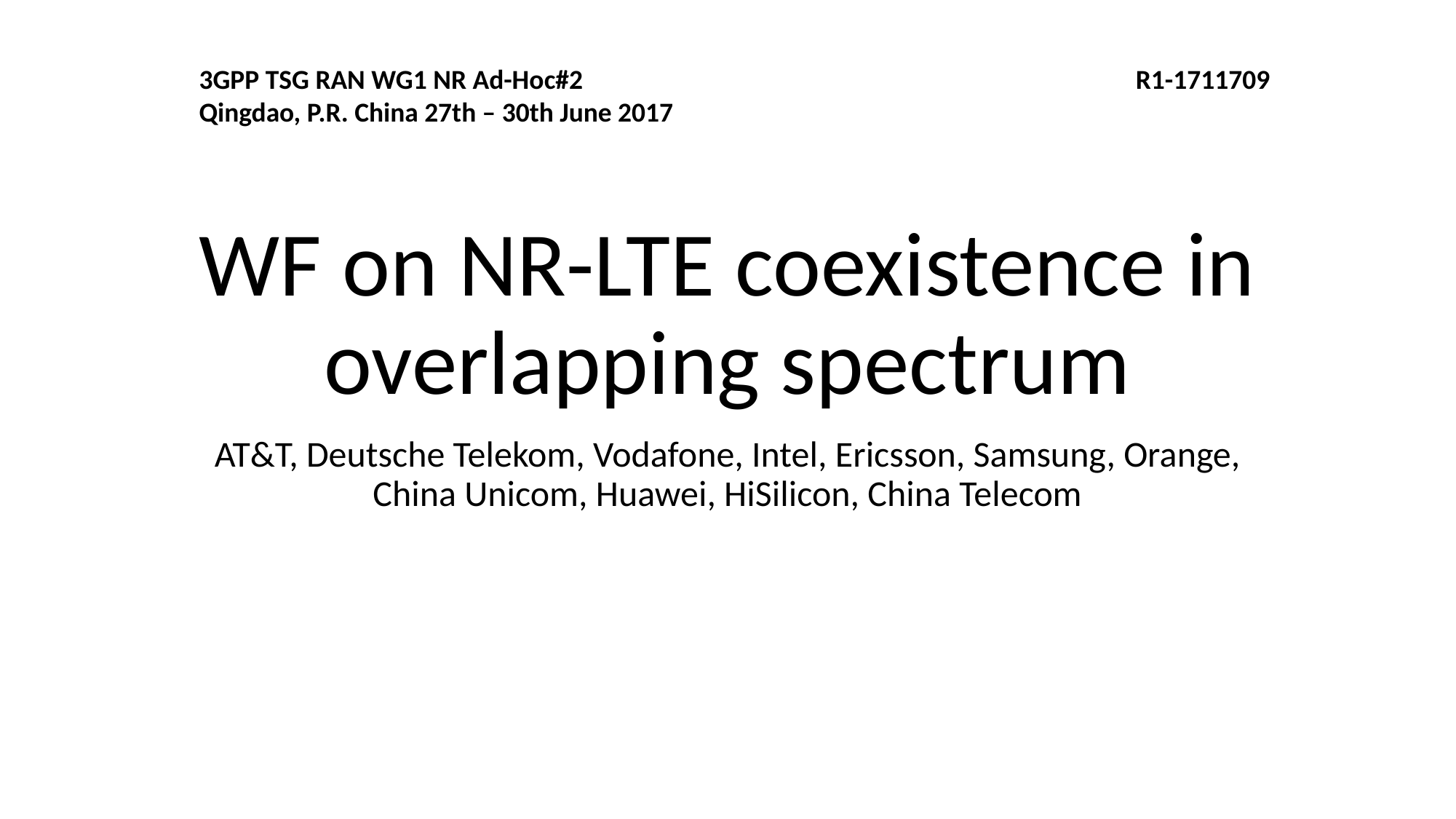

3GPP TSG RAN WG1 NR Ad-Hoc#2				                            R1-1711709
Qingdao, P.R. China 27th – 30th June 2017
# WF on NR-LTE coexistence in overlapping spectrum
AT&T, Deutsche Telekom, Vodafone, Intel, Ericsson, Samsung, Orange, China Unicom, Huawei, HiSilicon, China Telecom